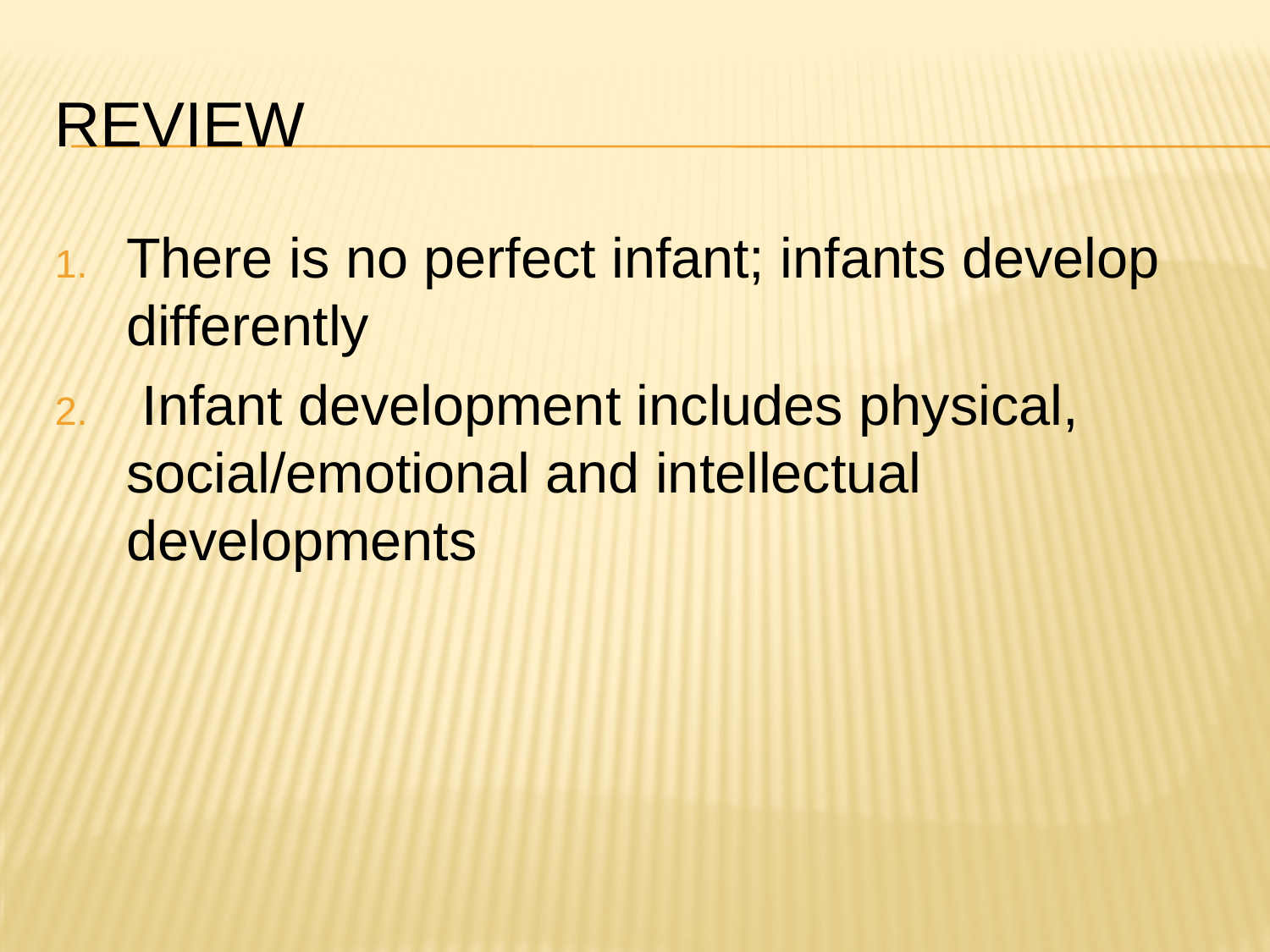

# REVIEW
There is no perfect infant; infants develop differently
 Infant development includes physical, social/emotional and intellectual developments